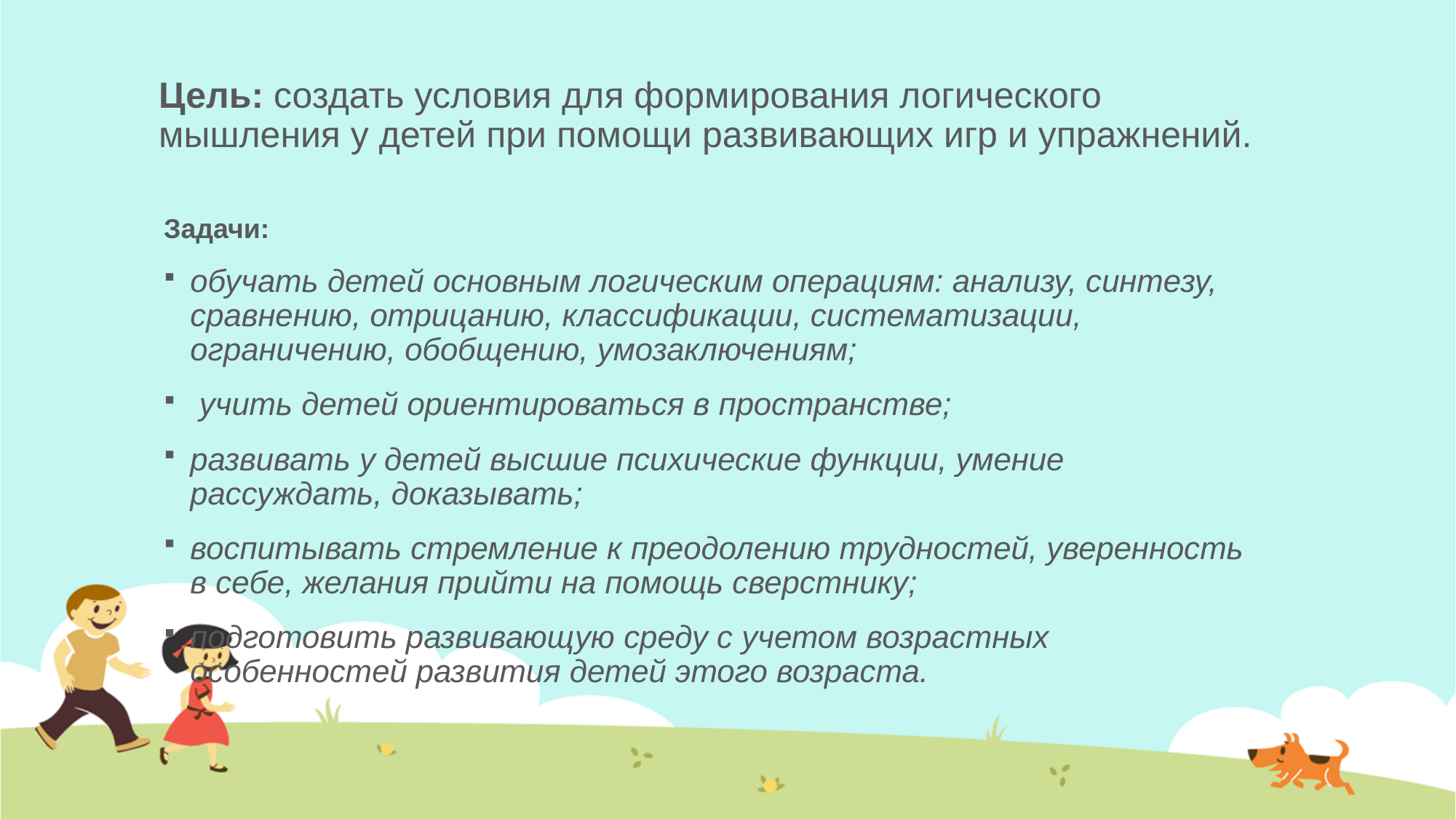

# Цель: создать условия для формирования логического мышления у детей при помощи развивающих игр и упражнений.
Задачи:
обучать детей основным логическим операциям: анализу, синтезу, сравнению, отрицанию, классификации, систематизации, ограничению, обобщению, умозаключениям;
 учить детей ориентироваться в пространстве;
развивать у детей высшие психические функции, умение рассуждать, доказывать;
воспитывать стремление к преодолению трудностей, уверенность в себе, желания прийти на помощь сверстнику;
подготовить развивающую среду с учетом возрастных особенностей развития детей этого возраста.